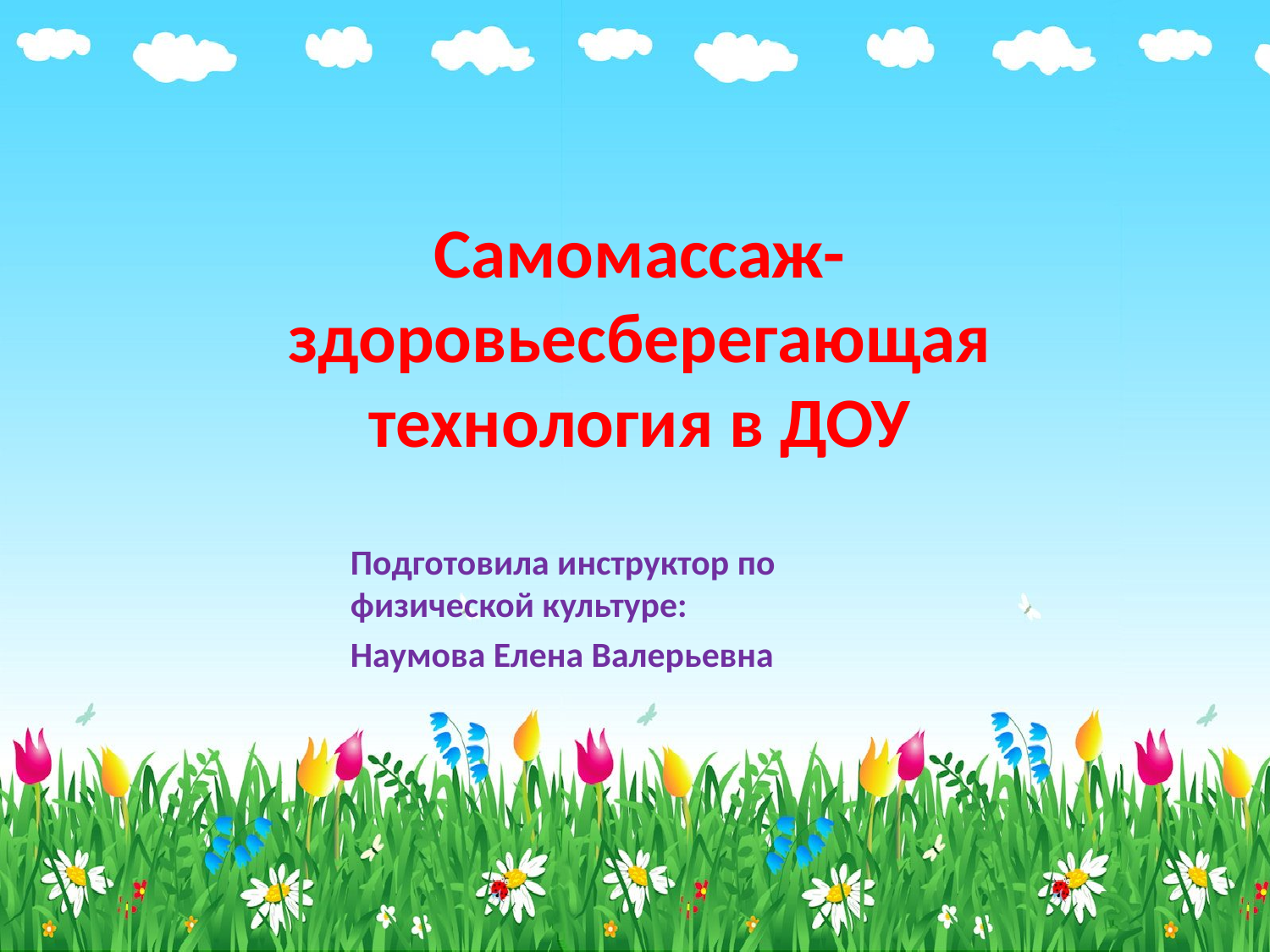

# Самомассаж-здоровьесберегающая технология в ДОУ
Подготовила инструктор по физической культуре:
Наумова Елена Валерьевна